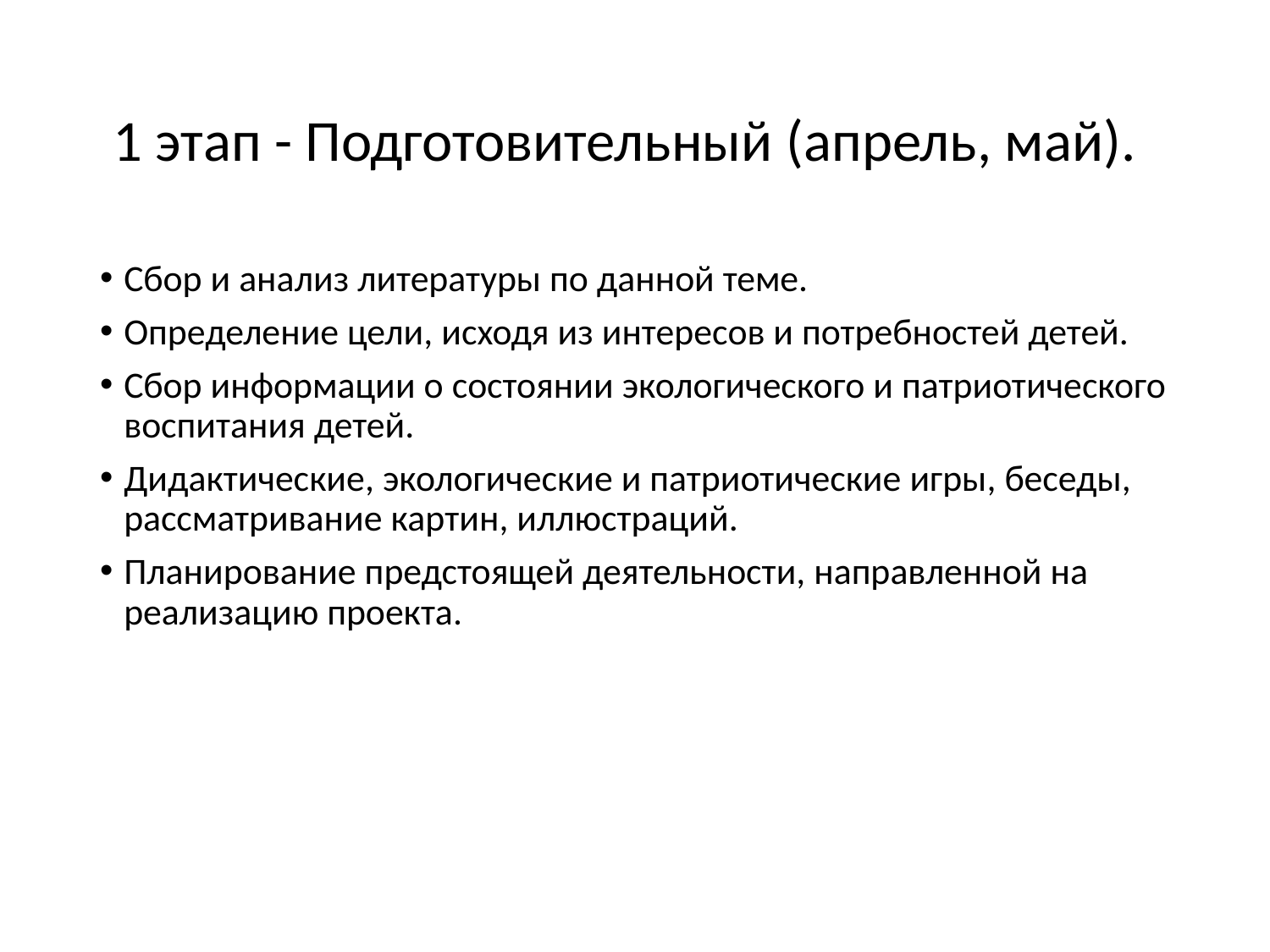

# 1 этап - Подготовительный (апрель, май).
Сбор и анализ литературы по данной теме.
Определение цели, исходя из интересов и потребностей детей.
Сбор информации о состоянии экологического и патриотического воспитания детей.
Дидактические, экологические и патриотические игры, беседы, рассматривание картин, иллюстраций.
Планирование предстоящей деятельности, направленной на реализацию проекта.